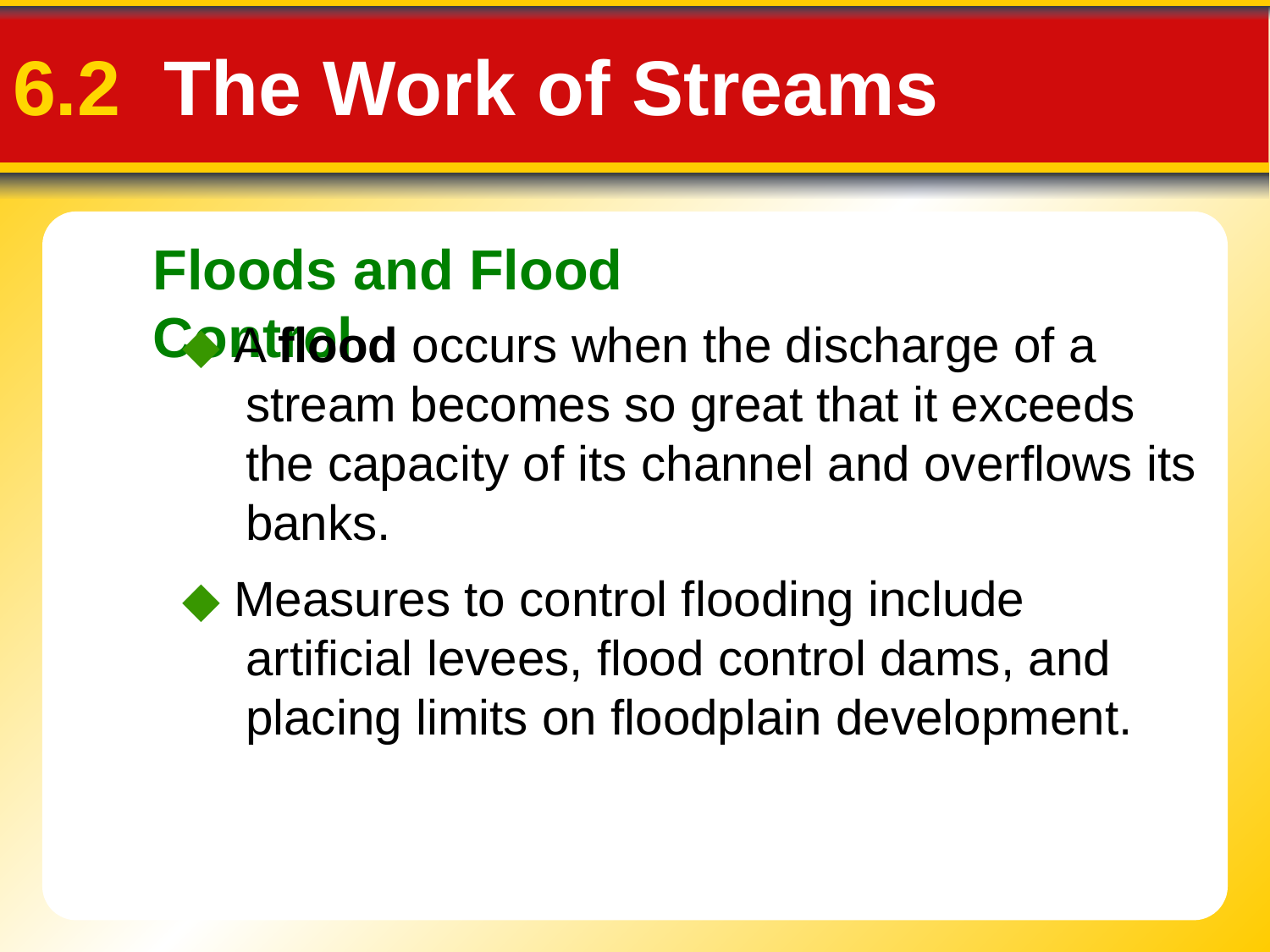

6.2  The Work of Streams

Floods and Flood Control
◆ A flood occurs when the discharge of a stream becomes so great that it exceeds the capacity of its channel and overflows its banks.
◆ Measures to control flooding include artificial levees, flood control dams, and placing limits on floodplain development.